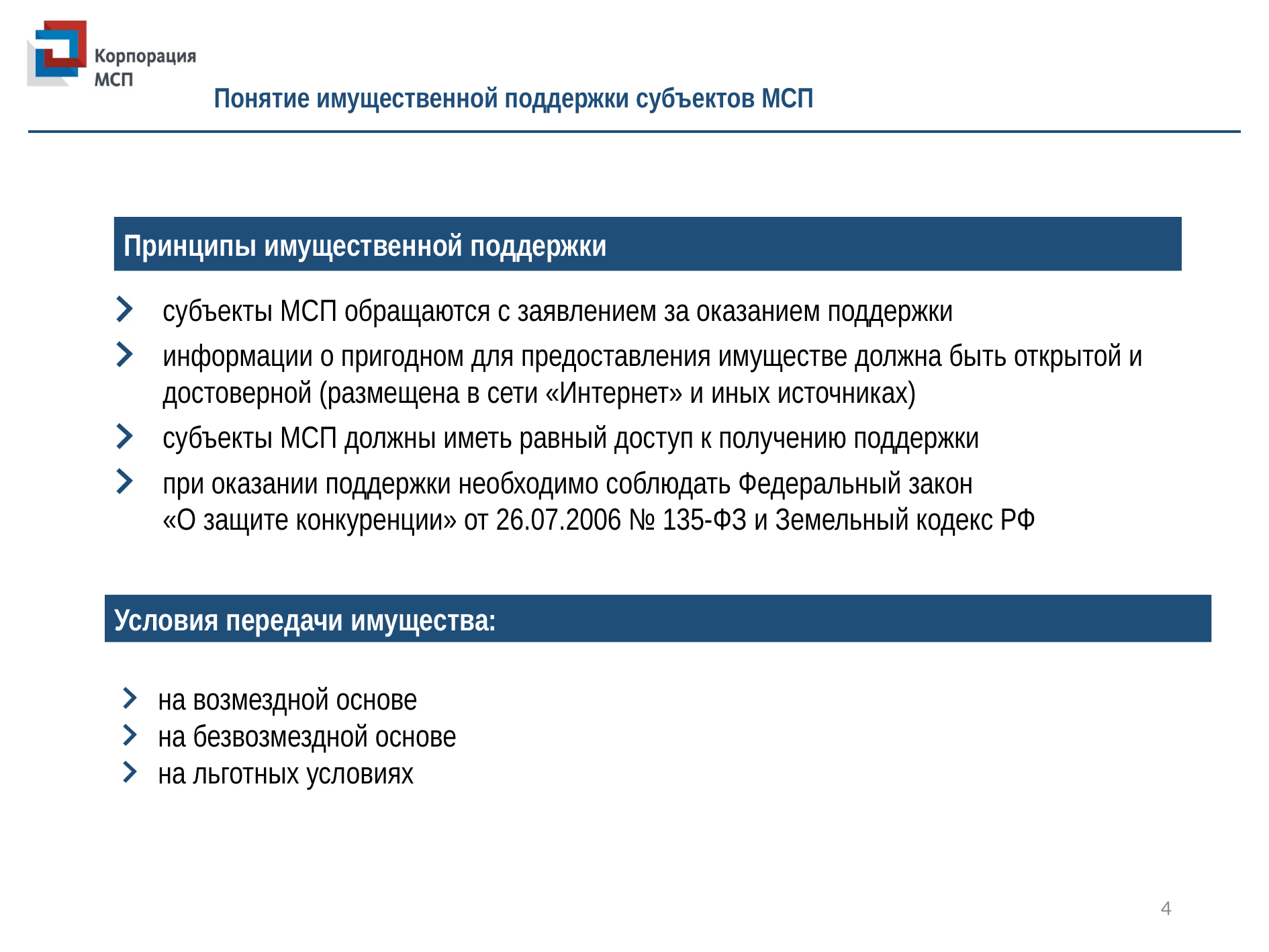

Понятие имущественной поддержки субъектов МСП
Принципы имущественной поддержки
субъекты МСП обращаются с заявлением за оказанием поддержки
информации о пригодном для предоставления имуществе должна быть открытой и достоверной (размещена в сети «Интернет» и иных источниках)
субъекты МСП должны иметь равный доступ к получению поддержки
при оказании поддержки необходимо соблюдать Федеральный закон
«О защите конкуренции» от 26.07.2006 № 135-ФЗ и Земельный кодекс РФ
Условия передачи имущества:
на возмездной основе
на безвозмездной основе
на льготных условиях

4